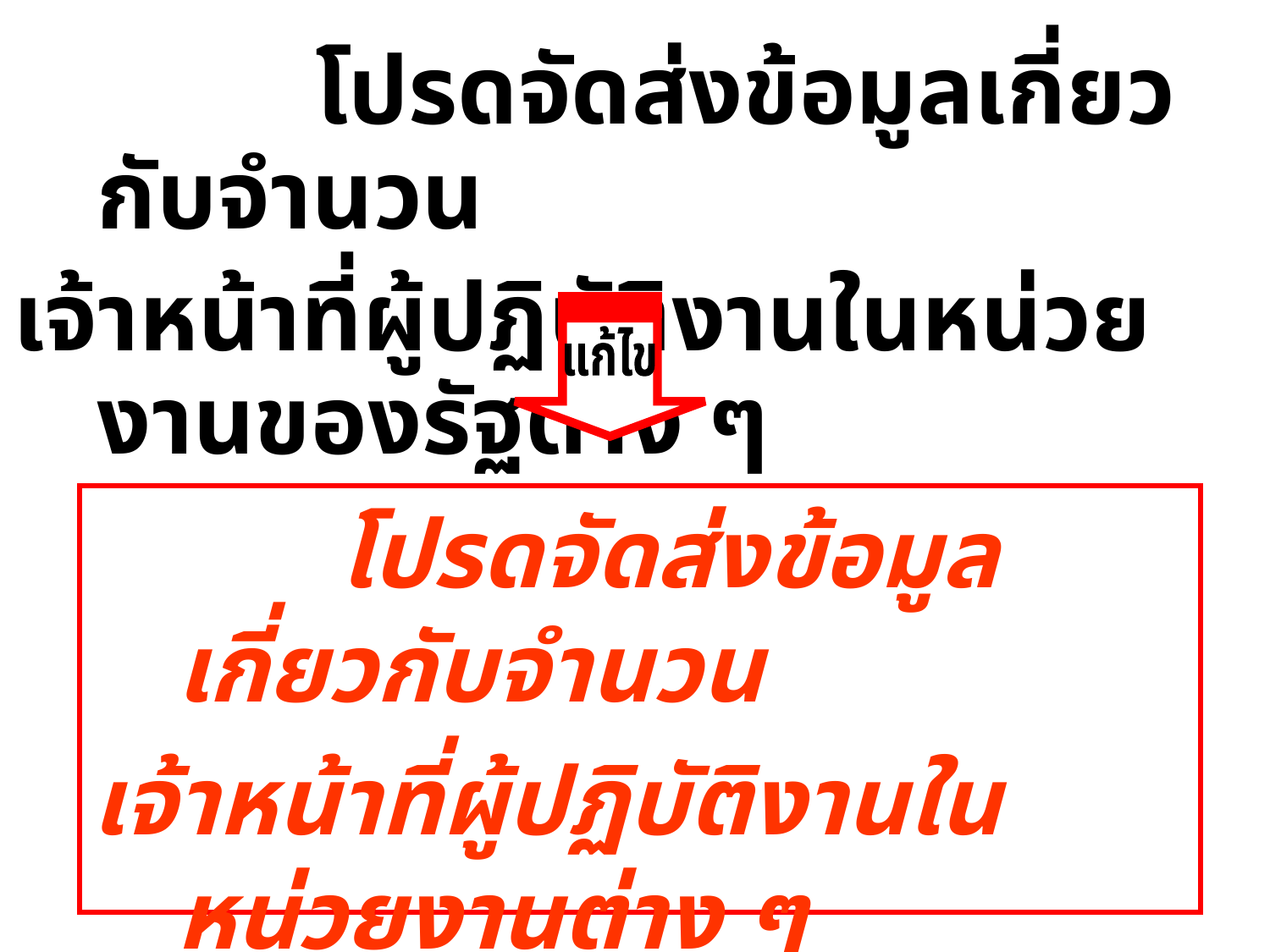

โปรดจัดส่งข้อมูลเกี่ยวกับจำนวน
เจ้าหน้าที่ผู้ปฏิบัติงานในหน่วยงานของรัฐต่าง ๆ

แก้ไข
          โปรดจัดส่งข้อมูลเกี่ยวกับจำนวน
เจ้าหน้าที่ผู้ปฏิบัติงานในหน่วยงานต่าง ๆ
ของรัฐ